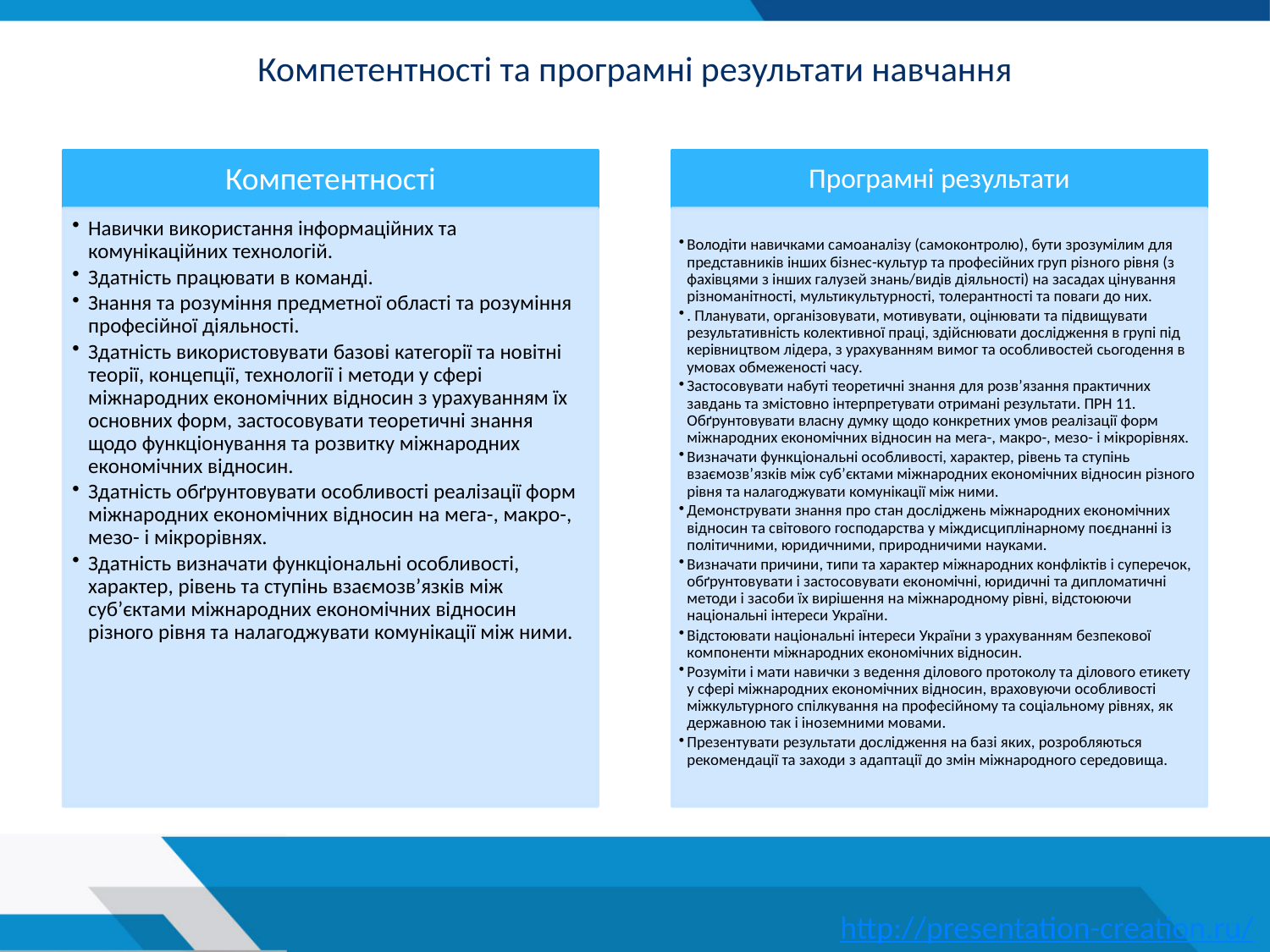

# Компетентності та програмні результати навчання
Компетентності
Навички використання інформаційних та комунікаційних технологій.
Здатність працювати в команді.
Знання та розуміння предметної області та розуміння професійної діяльності.
Здатність використовувати базові категорії та новітні теорії, концепції, технології і методи у сфері міжнародних економічних відносин з урахуванням їх основних форм, застосовувати теоретичні знання щодо функціонування та розвитку міжнародних економічних відносин.
Здатність обґрунтовувати особливості реалізації форм міжнародних економічних відносин на мега-, макро-, мезо- і мікрорівнях.
Здатність визначати функціональні особливості, характер, рівень та ступінь взаємозв’язків між суб’єктами міжнародних економічних відносин різного рівня та налагоджувати комунікації між ними.
Програмні результати

Володіти навичками самоаналізу (самоконтролю), бути зрозумілим для представників інших бізнес-культур та професійних груп різного рівня (з фахівцями з інших галузей знань/видів діяльності) на засадах цінування різноманітності, мультикультурності, толерантності та поваги до них.
. Планувати, організовувати, мотивувати, оцінювати та підвищувати результативність колективної праці, здійснювати дослідження в групі під керівництвом лідера, з урахуванням вимог та особливостей сьогодення в умовах обмеженості часу.
Застосовувати набуті теоретичні знання для розв’язання практичних завдань та змістовно інтерпретувати отримані результати. ПРН 11. Обґрунтовувати власну думку щодо конкретних умов реалізації форм міжнародних економічних відносин на мега-, макро-, мезо- і мікрорівнях.
Визначати функціональні особливості, характер, рівень та ступінь взаємозв’язків між суб’єктами міжнародних економічних відносин різного рівня та налагоджувати комунікації між ними.
Демонструвати знання про стан досліджень міжнародних економічних відносин та світового господарства у міждисциплінарному поєднанні із політичними, юридичними, природничими науками.
Визначати причини, типи та характер міжнародних конфліктів і суперечок, обґрунтовувати і застосовувати економічні, юридичні та дипломатичні методи і засоби їх вирішення на міжнародному рівні, відстоюючи національні інтереси України.
Відстоювати національні інтереси України з урахуванням безпекової компоненти міжнародних економічних відносин.
Розуміти і мати навички з ведення ділового протоколу та ділового етикету у сфері міжнародних економічних відносин, враховуючи особливості міжкультурного спілкування на професійному та соціальному рівнях, як державною так і іноземними мовами.
Презентувати результати дослідження на базі яких, розробляються рекомендації та заходи з адаптації до змін міжнародного середовища.